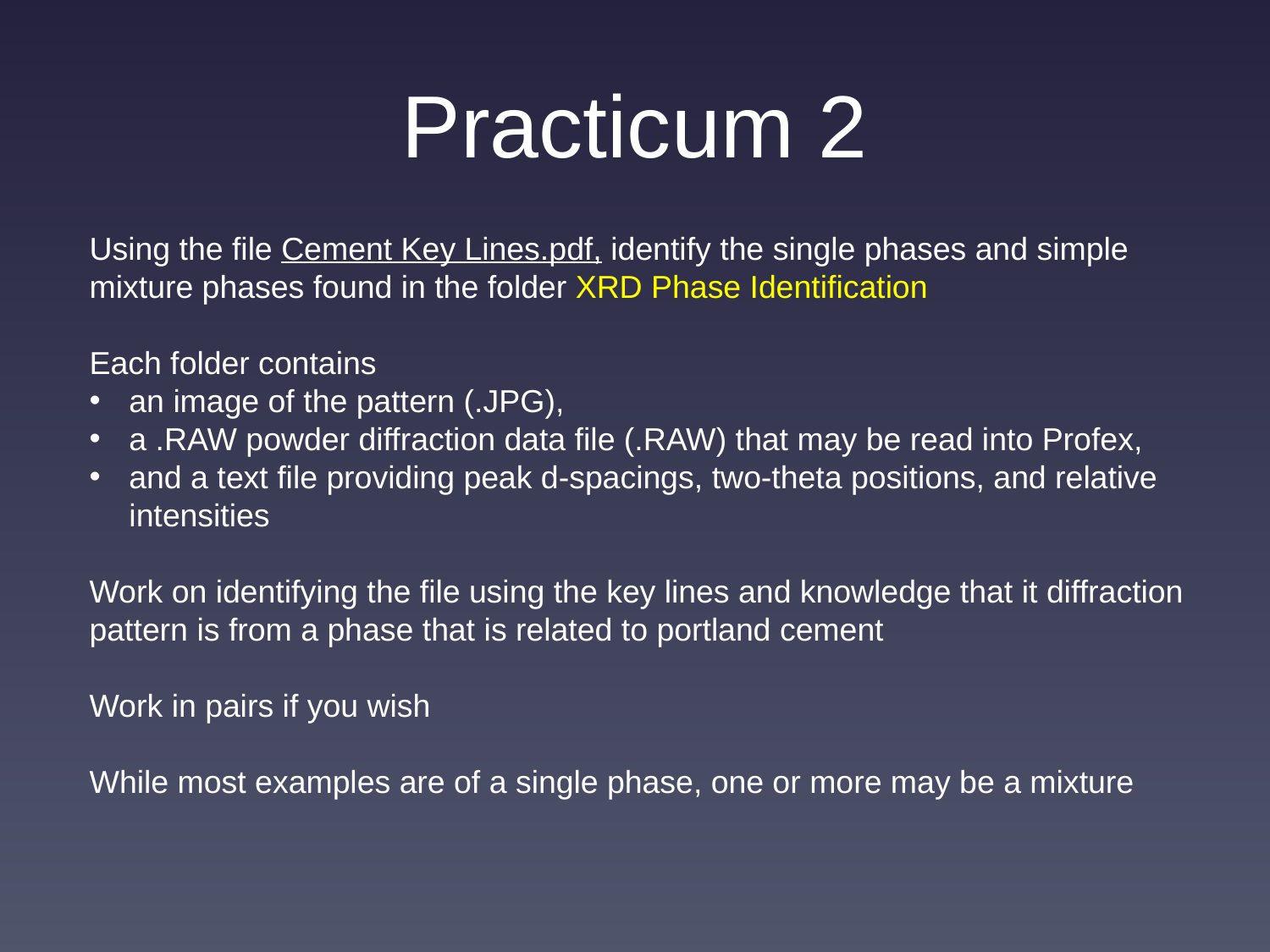

# Practicum 2
Using the file Cement Key Lines.pdf, identify the single phases and simple mixture phases found in the folder XRD Phase Identification

Each folder contains
an image of the pattern (.JPG),
a .RAW powder diffraction data file (.RAW) that may be read into Profex,
and a text file providing peak d-spacings, two-theta positions, and relative intensities

Work on identifying the file using the key lines and knowledge that it diffraction pattern is from a phase that is related to portland cement

Work in pairs if you wish

While most examples are of a single phase, one or more may be a mixture